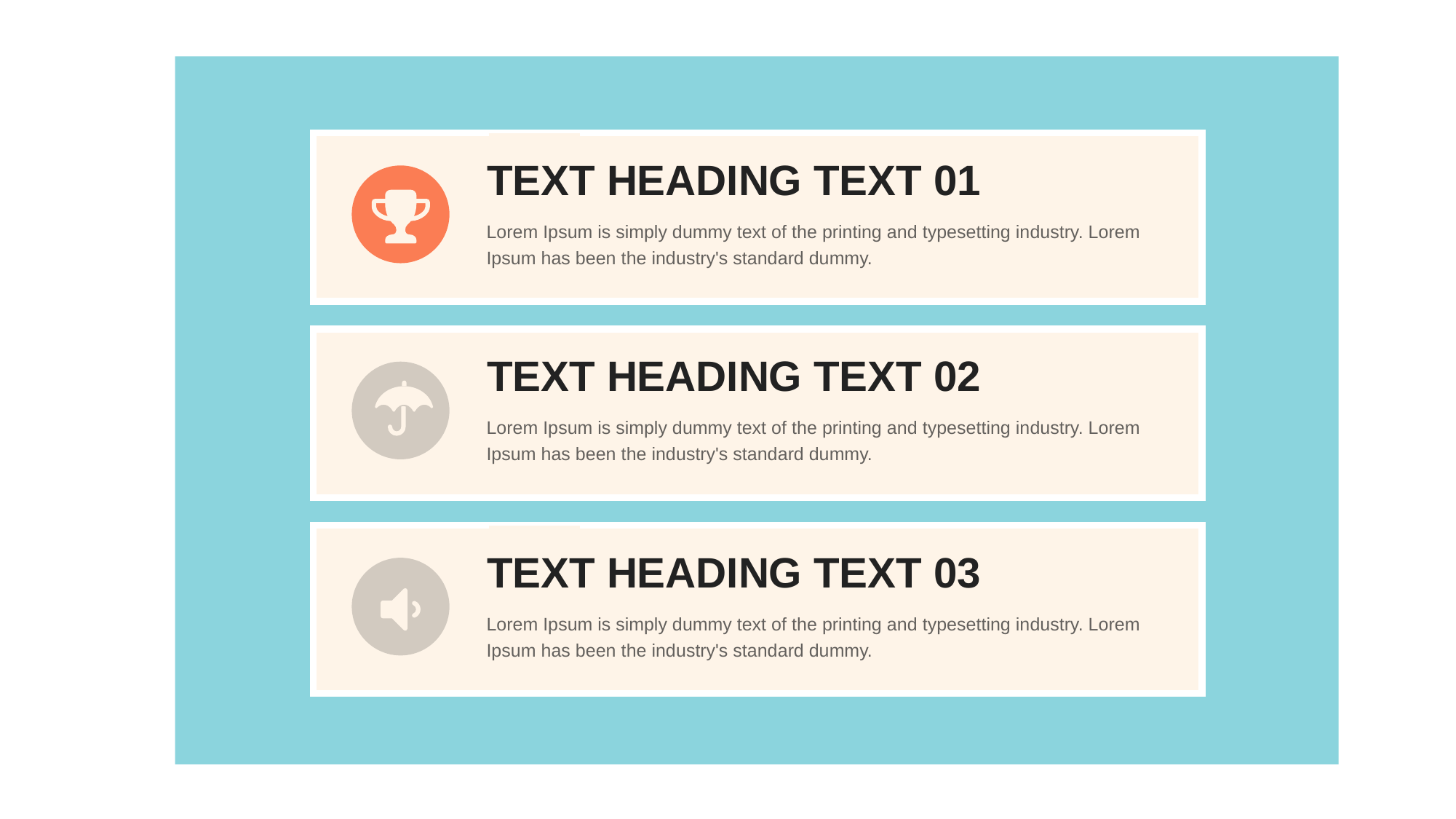

TEXT HEADING TEXT 01

Lorem Ipsum is simply dummy text of the printing and typesetting industry. Lorem Ipsum has been the industry's standard dummy.

TEXT HEADING TEXT 02

Lorem Ipsum is simply dummy text of the printing and typesetting industry. Lorem Ipsum has been the industry's standard dummy.

TEXT HEADING TEXT 03

Lorem Ipsum is simply dummy text of the printing and typesetting industry. Lorem Ipsum has been the industry's standard dummy.